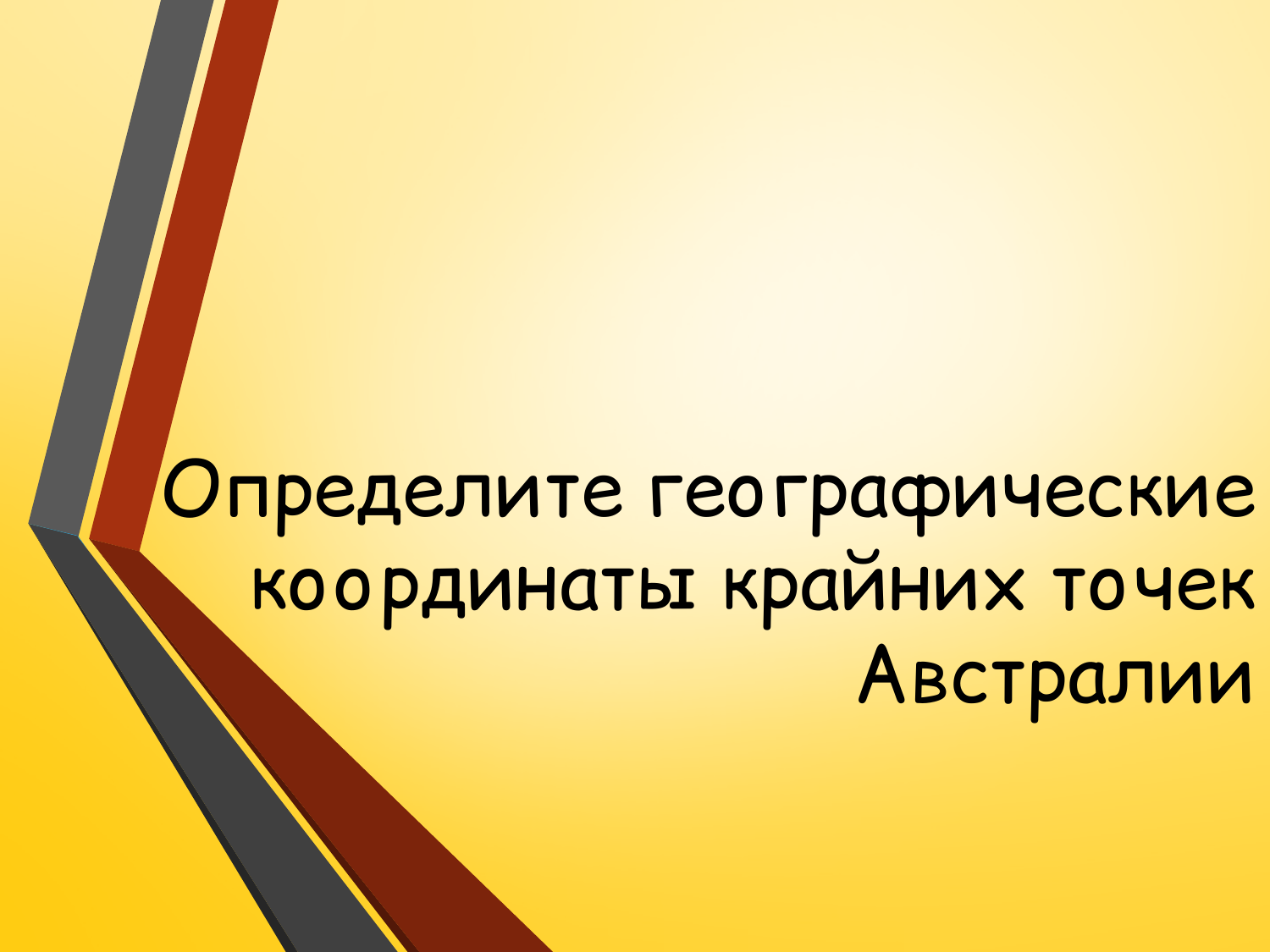

# Определите географические координаты крайних точек Австралии